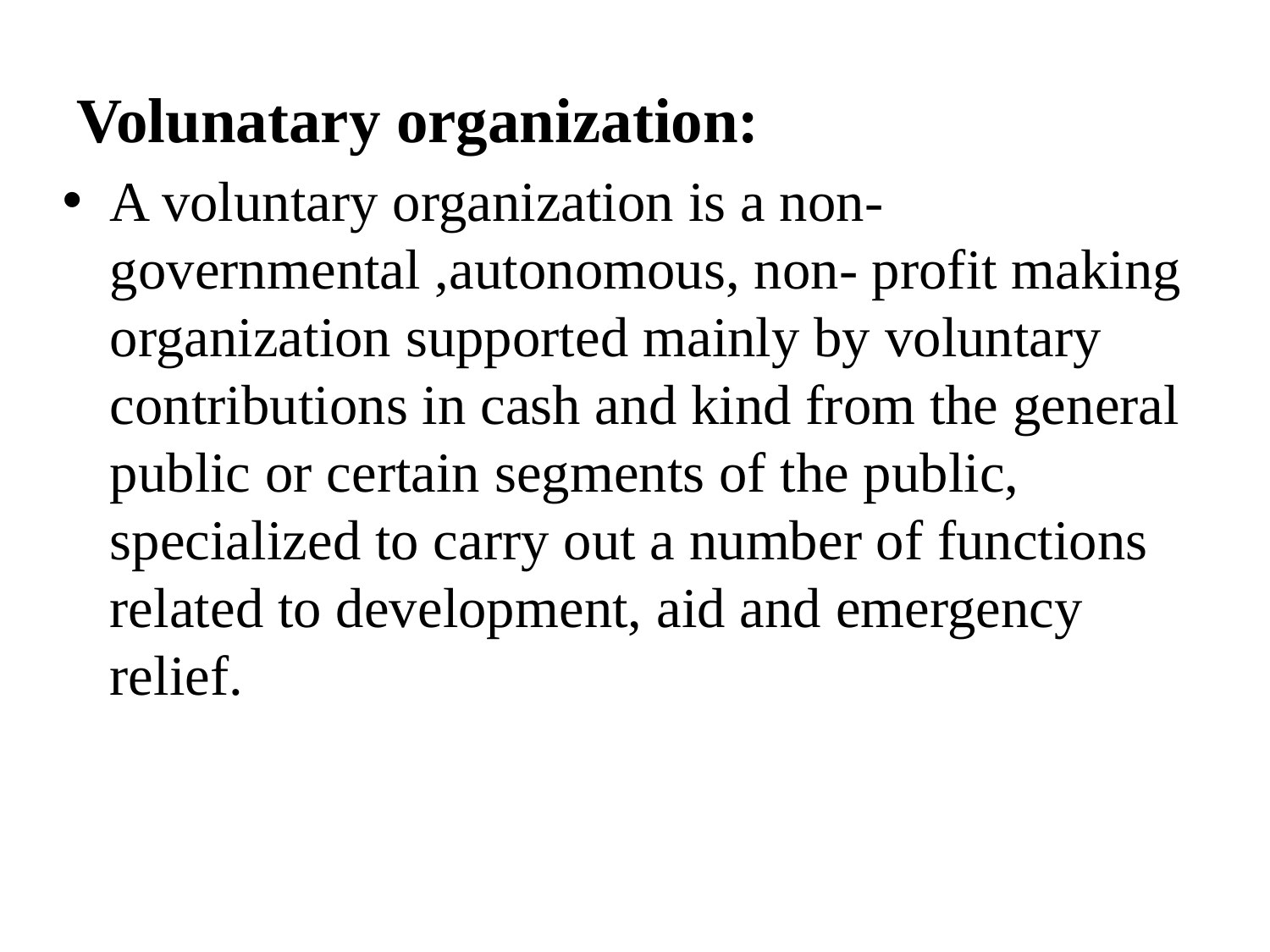

# Volunatary organization:
A voluntary organization is a non-governmental ,autonomous, non- profit making organization supported mainly by voluntary contributions in cash and kind from the general public or certain segments of the public, specialized to carry out a number of functions related to development, aid and emergency relief.